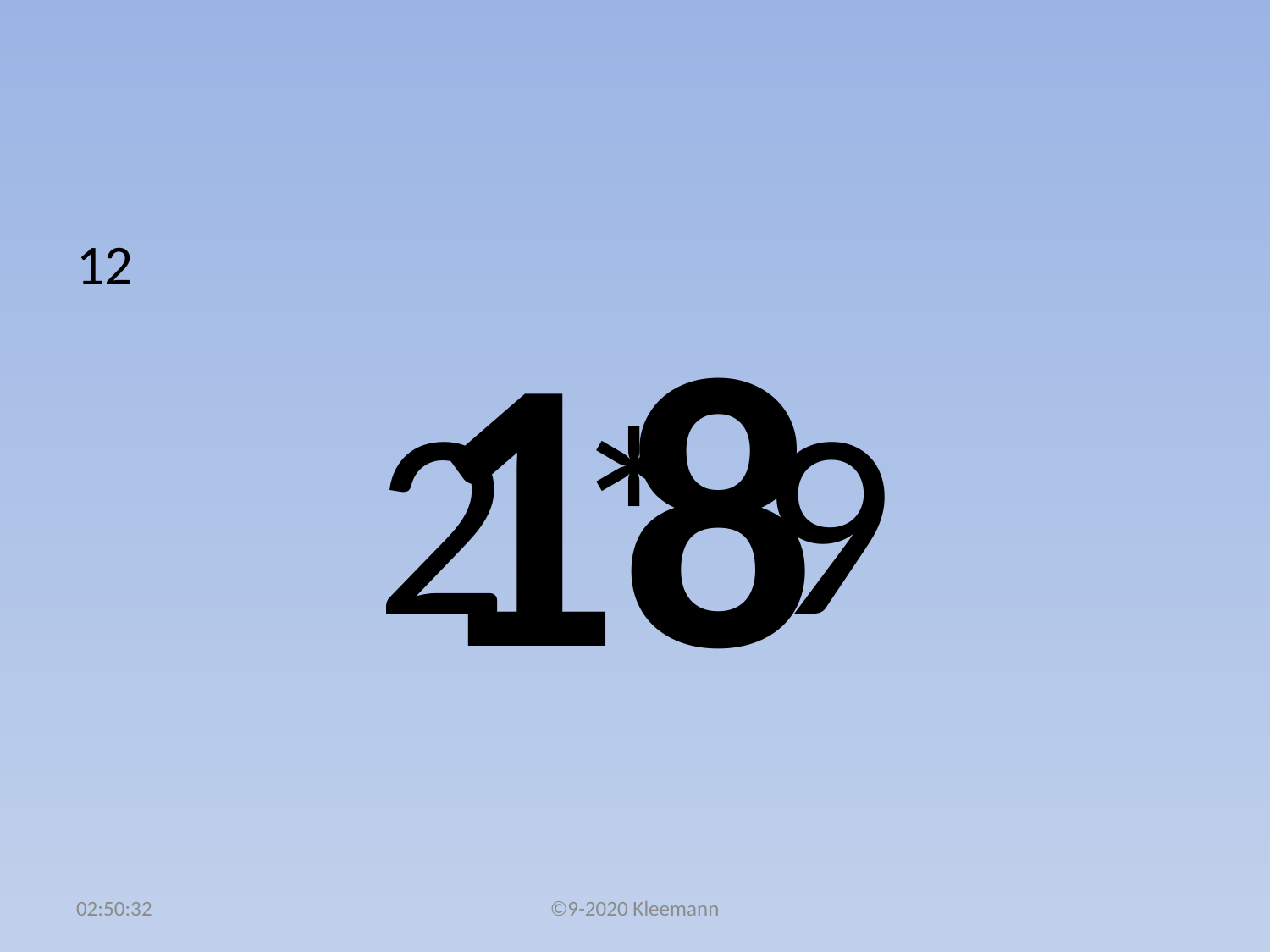

#
12
2 * 9
18
02:50:32
©9-2020 Kleemann